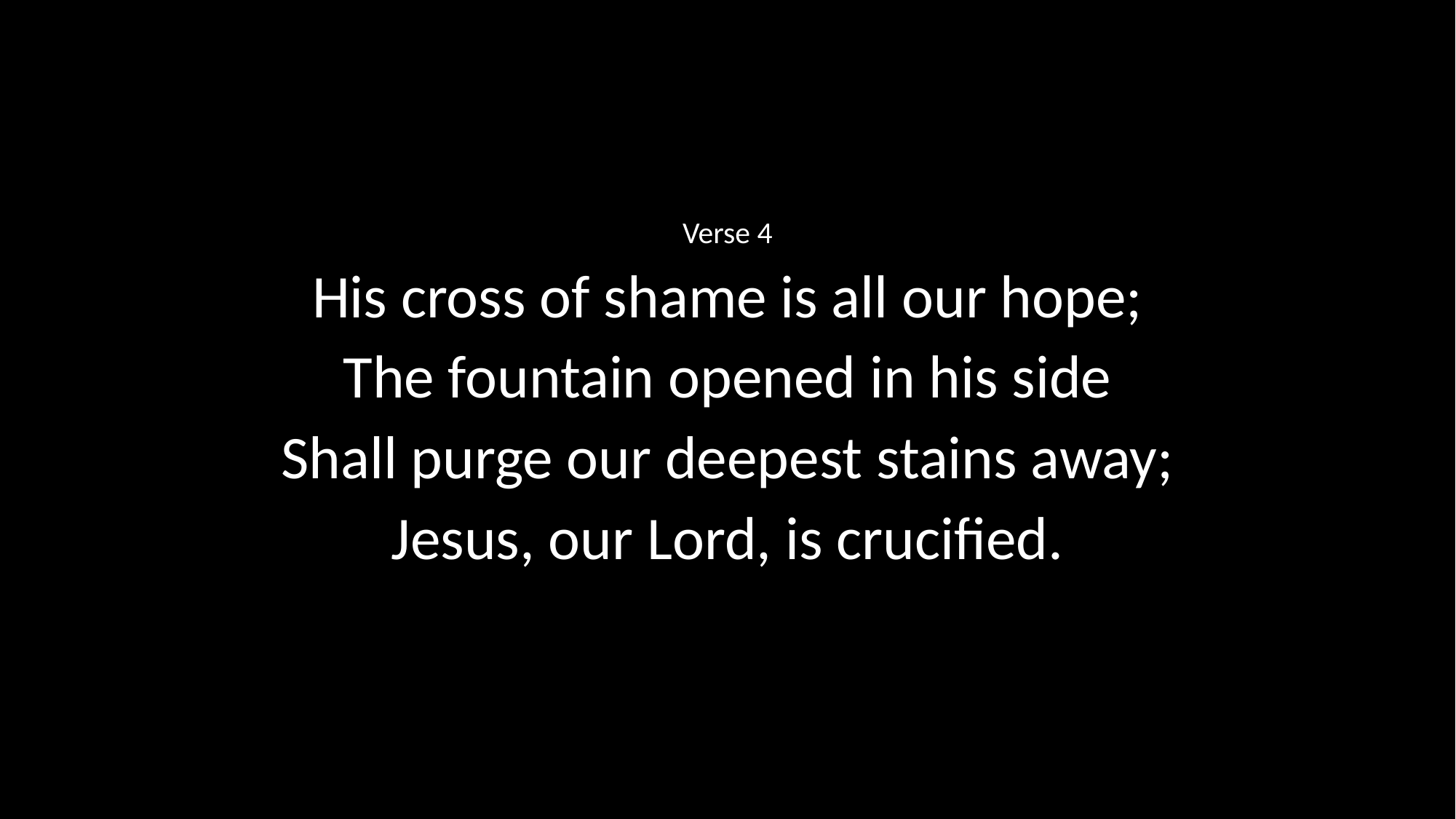

Verse 4
His cross of shame is all our hope;
The fountain opened in his side
Shall purge our deepest stains away;
Jesus, our Lord, is crucified.